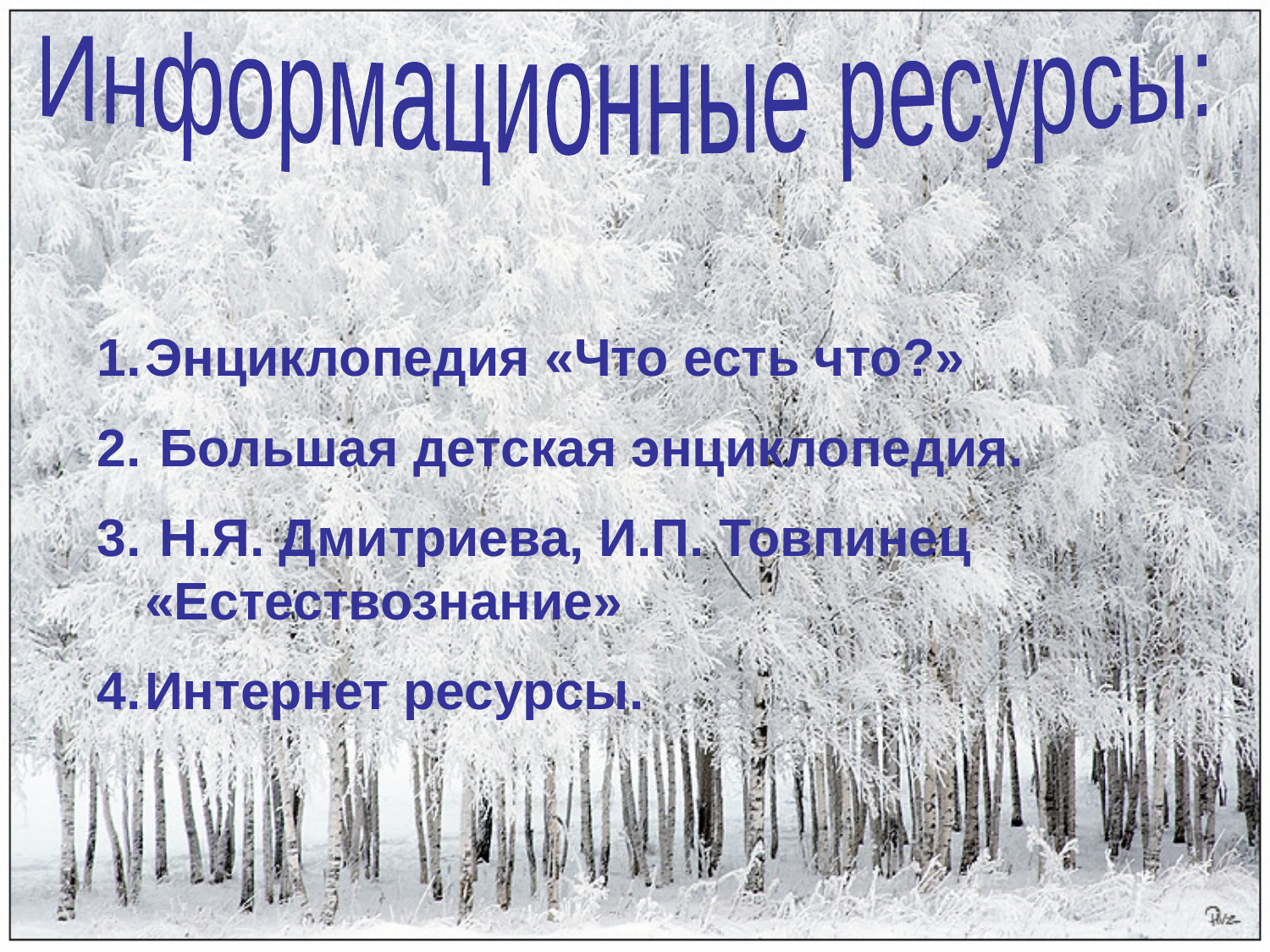

Информационные ресурсы:
Энциклопедия «Что есть что?»
 Большая детская энциклопедия.
 Н.Я. Дмитриева, И.П. Товпинец  «Естествознание»
Интернет ресурсы.